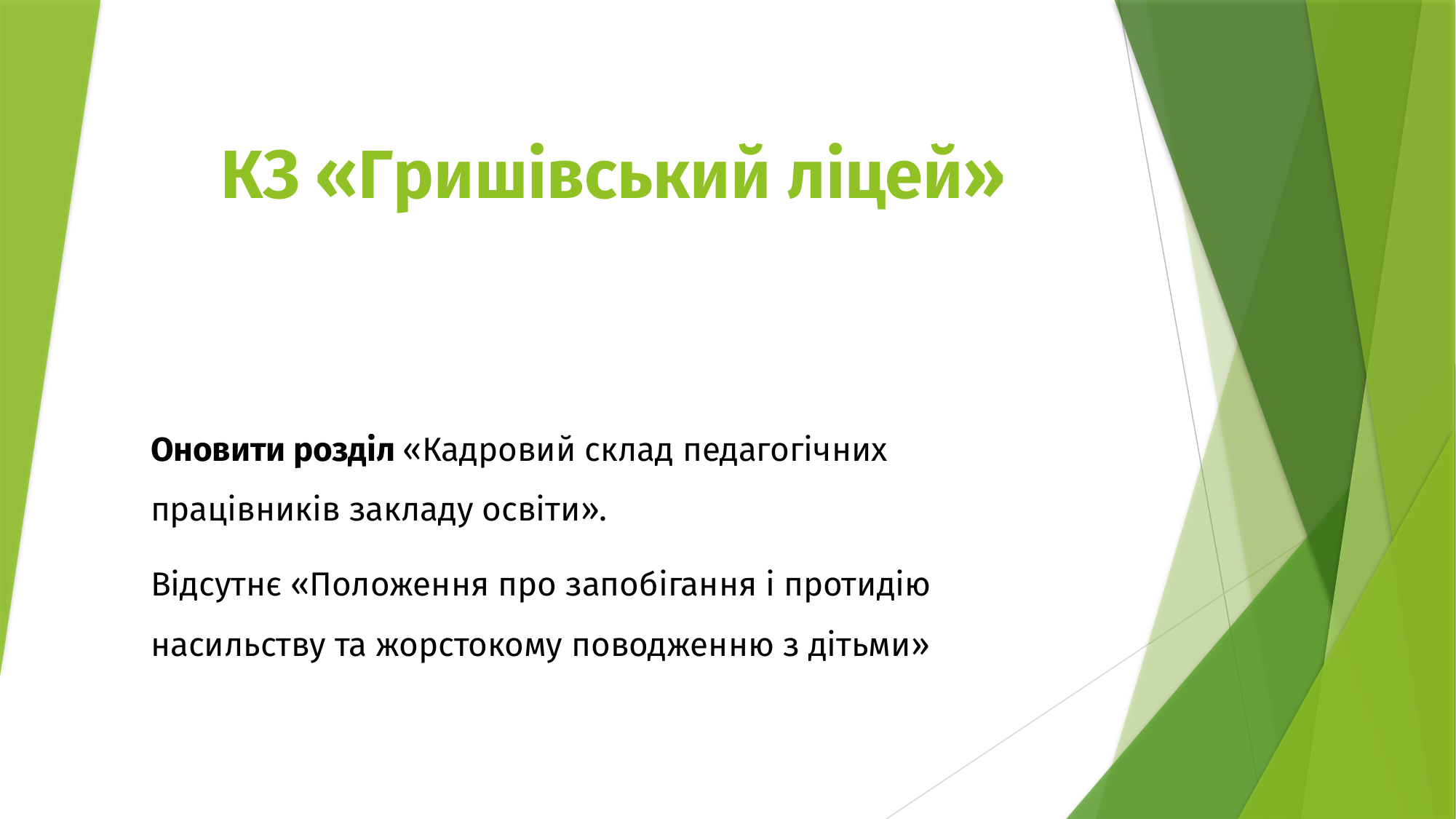

# КЗ «Гришівський ліцей»
Оновити розділ «Кадровий склад педагогічних працівників закладу освіти».
Відсутнє «Положення про запобігання і протидію насильству та жорстокому поводженню з дітьми»